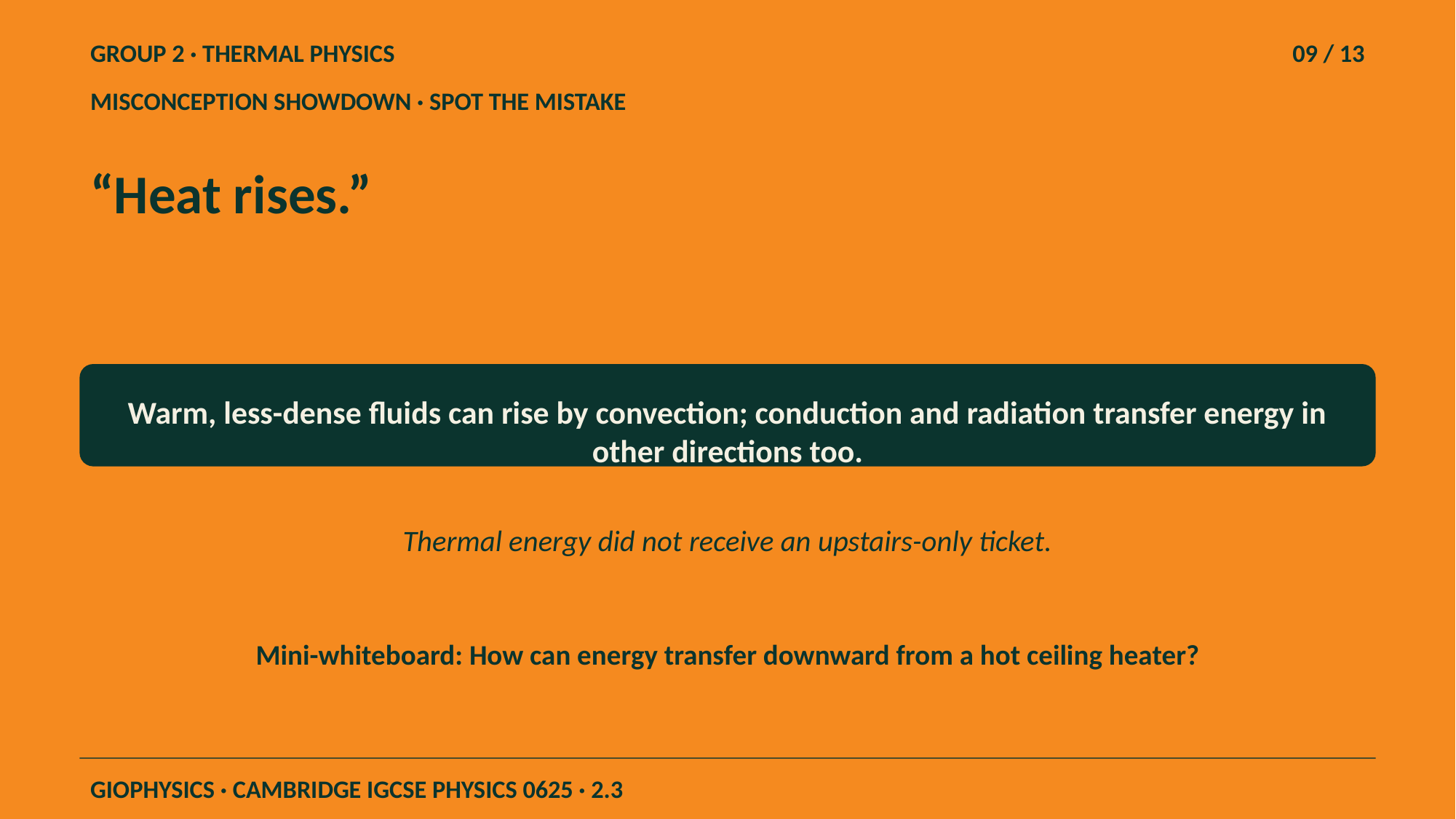

GROUP 2 · THERMAL PHYSICS
09 / 13
MISCONCEPTION SHOWDOWN · SPOT THE MISTAKE
“Heat rises.”

Warm, less-dense fluids can rise by convection; conduction and radiation transfer energy in other directions too.
Thermal energy did not receive an upstairs-only ticket.
Mini-whiteboard: How can energy transfer downward from a hot ceiling heater?

GIOPHYSICS · CAMBRIDGE IGCSE PHYSICS 0625 · 2.3